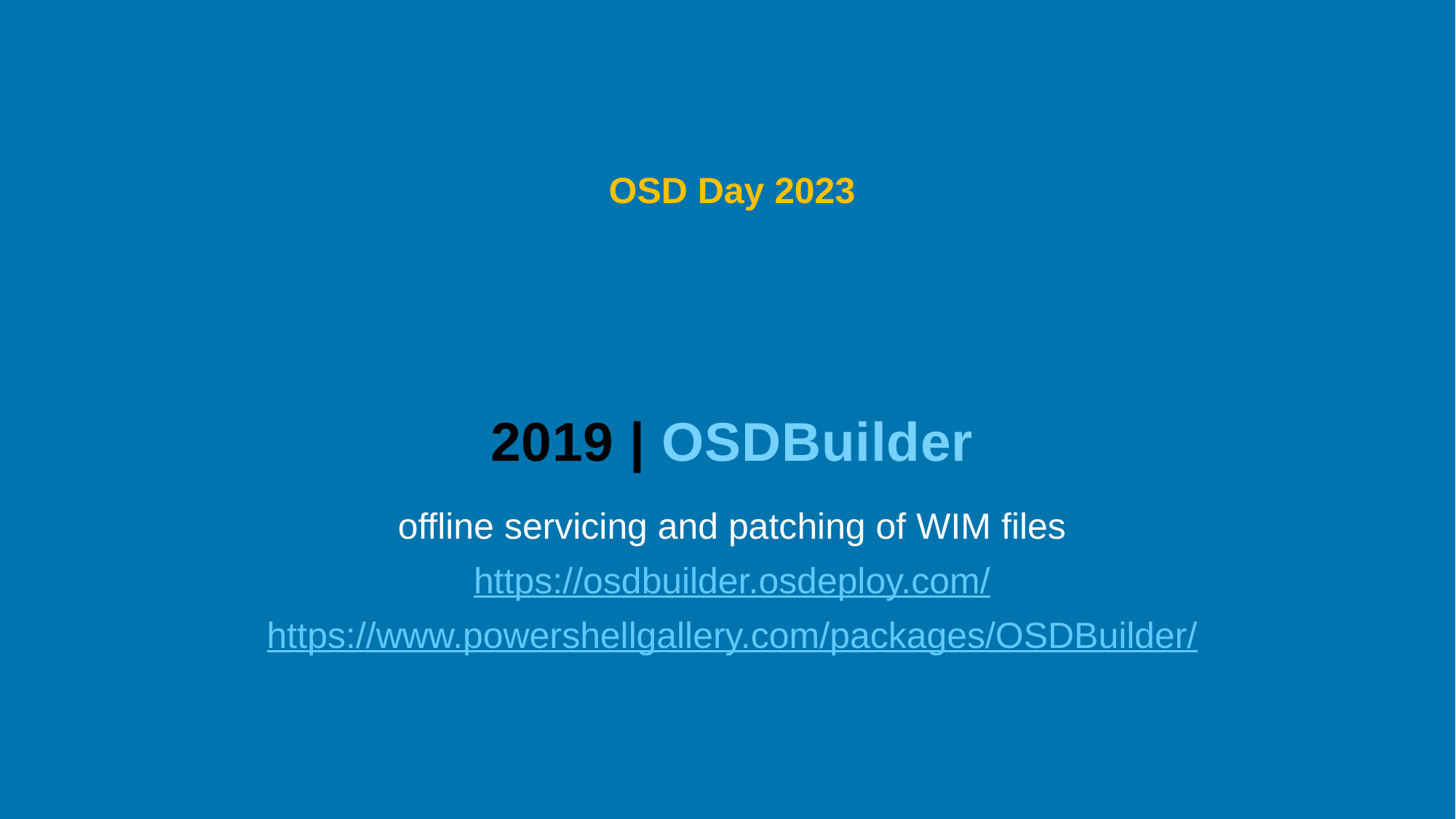

OSD Day 2023
# 2019 | OSDBuilder
offline servicing and patching of WIM files
https://osdbuilder.osdeploy.com/
https://www.powershellgallery.com/packages/OSDBuilder/